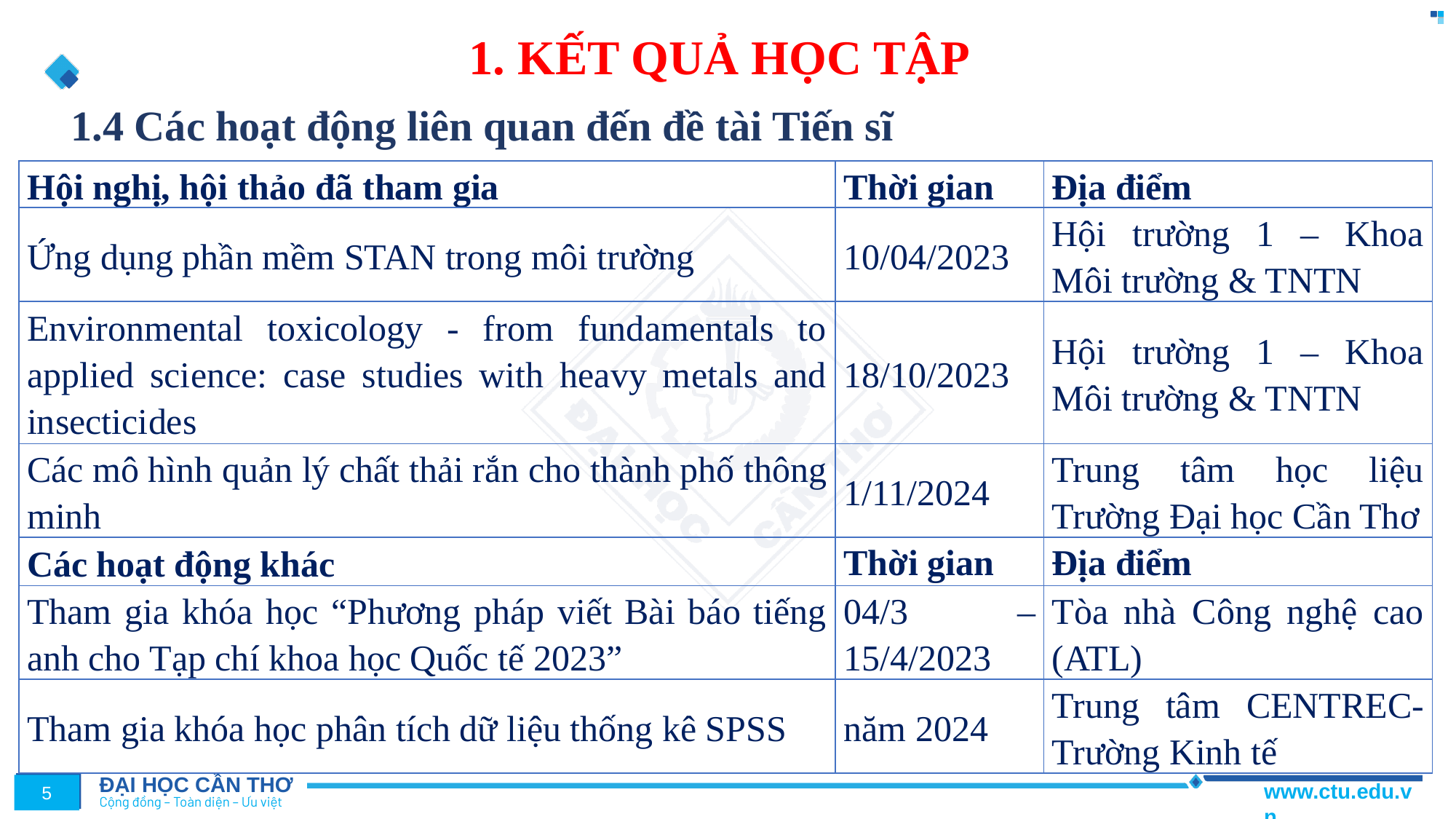

1. KẾT QUẢ HỌC TẬP
# 1.4 Các hoạt động liên quan đến đề tài Tiến sĩ
| Hội nghị, hội thảo đã tham gia | Thời gian | Địa điểm |
| --- | --- | --- |
| Ứng dụng phần mềm STAN trong môi trường | 10/04/2023 | Hội trường 1 – Khoa Môi trường & TNTN |
| Environmental toxicology - from fundamentals to applied science: case studies with heavy metals and insecticides | 18/10/2023 | Hội trường 1 – Khoa Môi trường & TNTN |
| Các mô hình quản lý chất thải rắn cho thành phố thông minh | 1/11/2024 | Trung tâm học liệu Trường Đại học Cần Thơ |
| Các hoạt động khác | Thời gian | Địa điểm |
| Tham gia khóa học “Phương pháp viết Bài báo tiếng anh cho Tạp chí khoa học Quốc tế 2023” | 04/3 – 15/4/2023 | Tòa nhà Công nghệ cao (ATL) |
| Tham gia khóa học phân tích dữ liệu thống kê SPSS | năm 2024 | Trung tâm CENTREC-Trường Kinh tế |